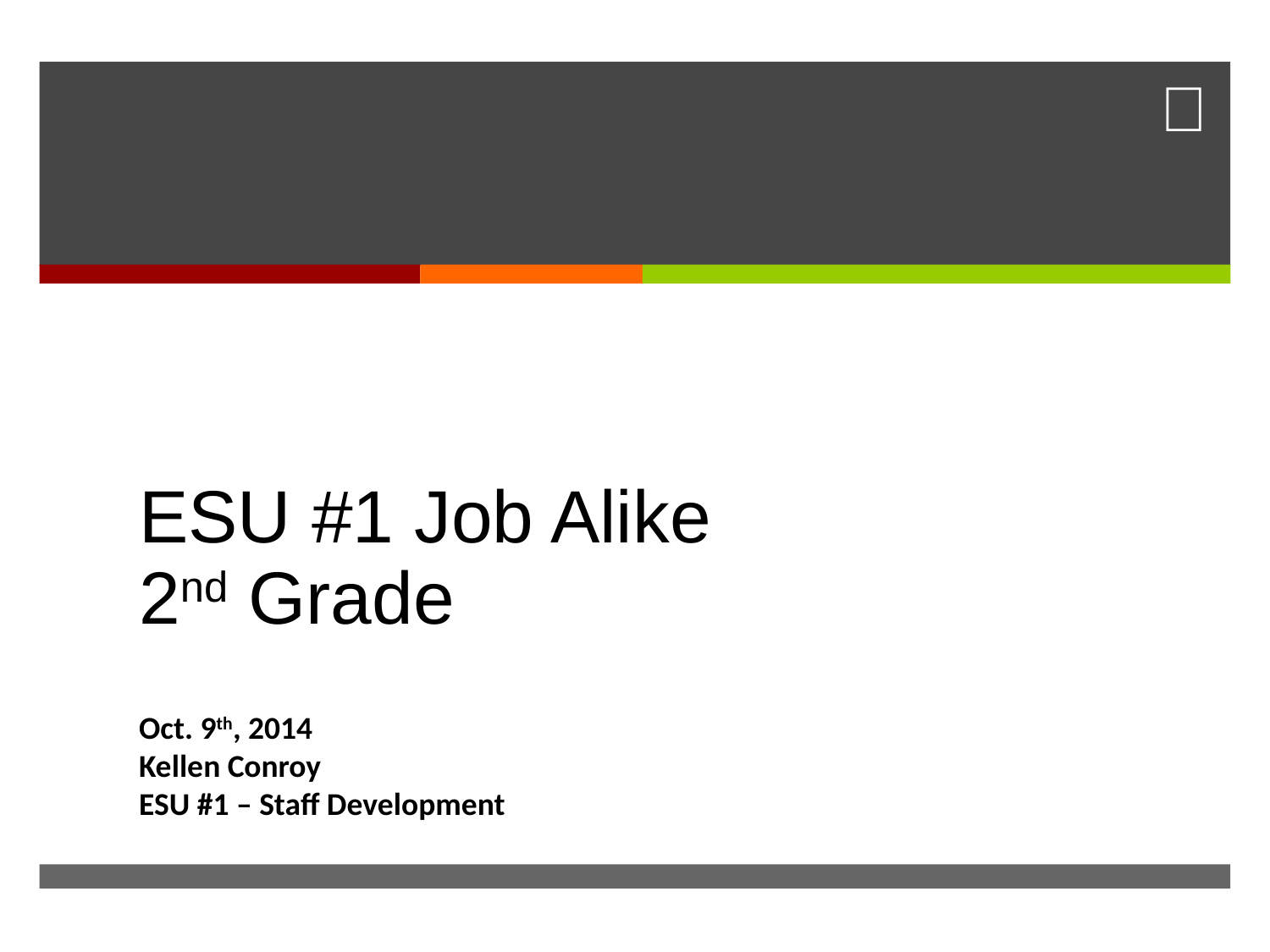

# ESU #1 Job Alike 2nd Grade
Oct. 9th, 2014
Kellen Conroy
ESU #1 – Staff Development